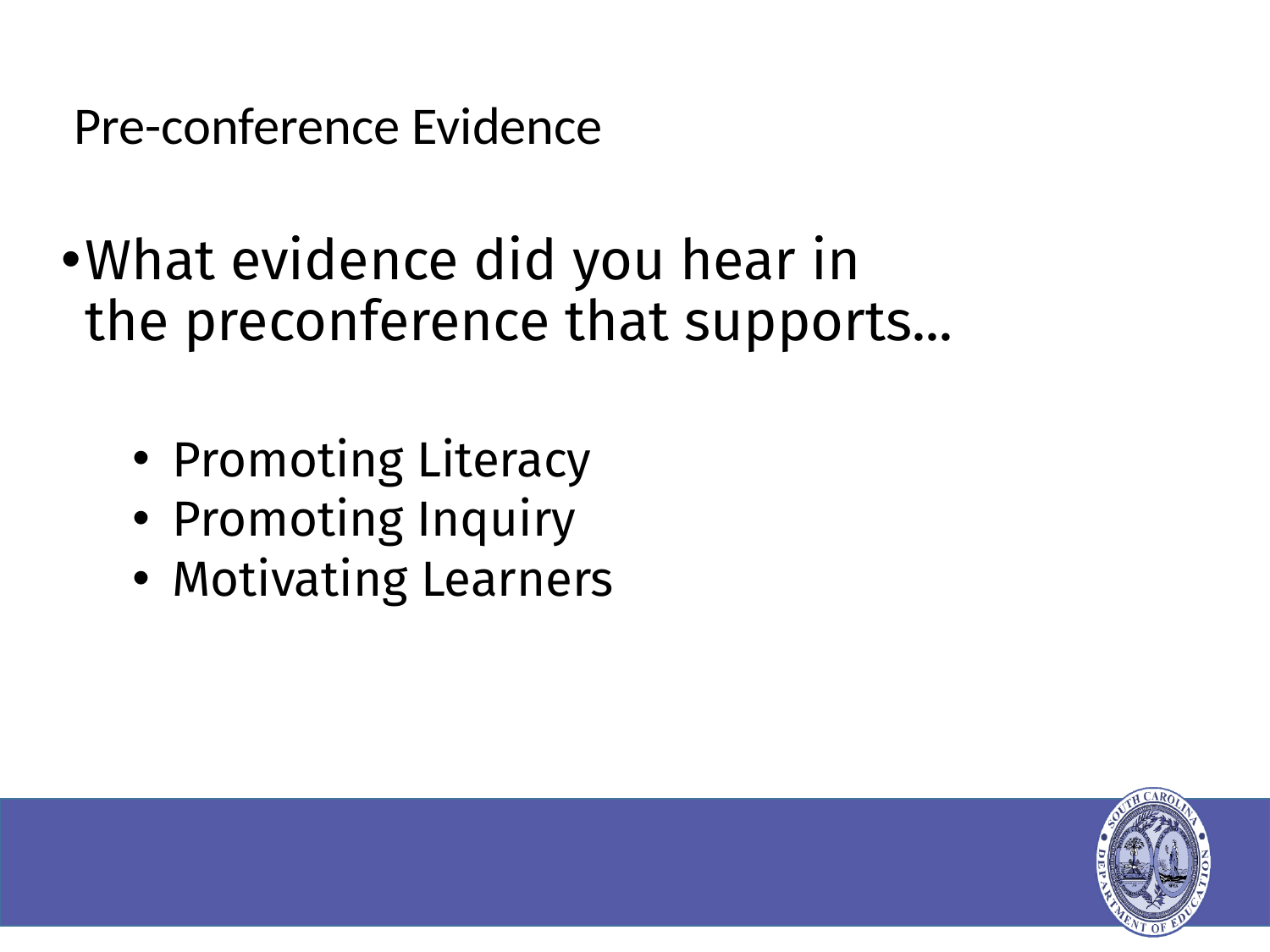

# Pre-conference Evidence
What evidence did you hear in the preconference that supports...

Promoting Literacy
Promoting Inquiry
Motivating Learners